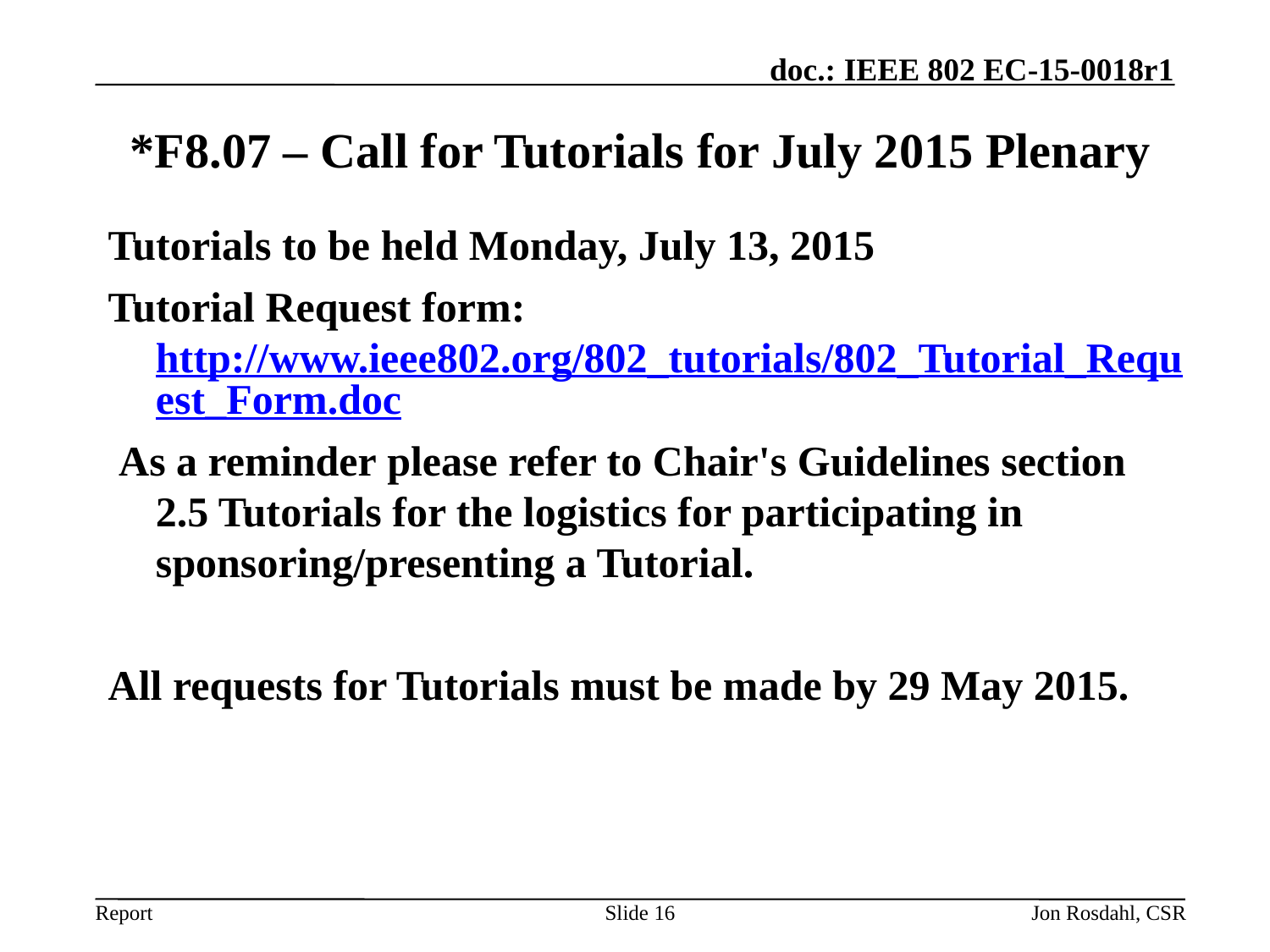

# *F8.07 – Call for Tutorials for July 2015 Plenary
Tutorials to be held Monday, July 13, 2015
Tutorial Request form: http://www.ieee802.org/802_tutorials/802_Tutorial_Request_Form.doc
 As a reminder please refer to Chair's Guidelines section 2.5 Tutorials for the logistics for participating in sponsoring/presenting a Tutorial.

All requests for Tutorials must be made by 29 May 2015.

Slide 16
Jon Rosdahl, CSR